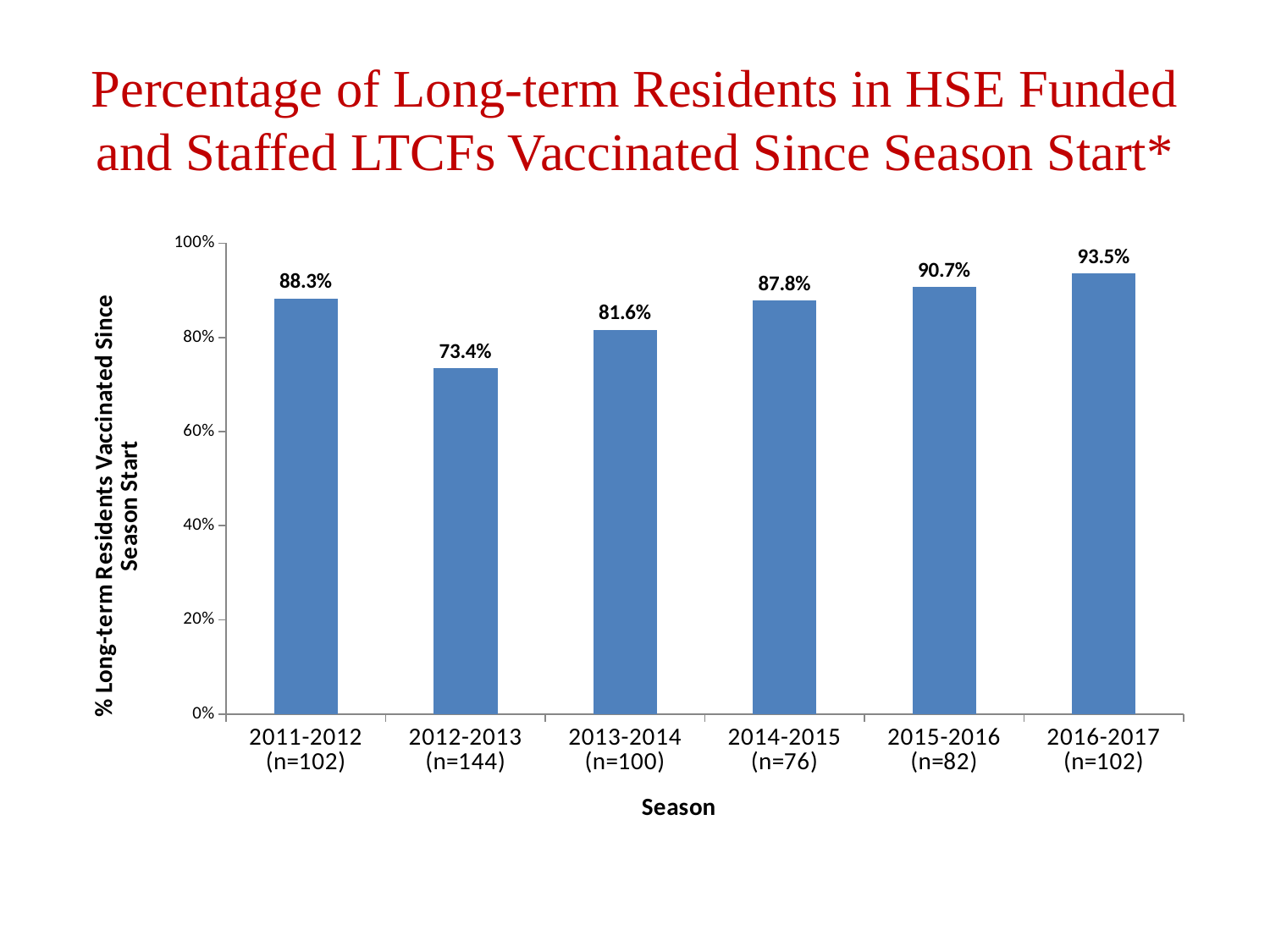

# Percentage of Long-term Residents in HSE Funded and Staffed LTCFs Vaccinated Since Season Start*

### Chart

| Category | % Long Stay Residents Vaccinated Since Season Start |
|---|---|
| 2011-2012 (n=102) | 0.8829160530191458 |
| 2012-2013 (n=144) | 0.7344083932387798 |
| 2013-2014 (n=100) | 0.8160946196660482 |
| 2014-2015 (n=76) | 0.8780354706684856 |
| 2015-2016 (n=82) | 0.9068450849202264 |
| 2016-2017 (n=102) | 0.935264428351986 |